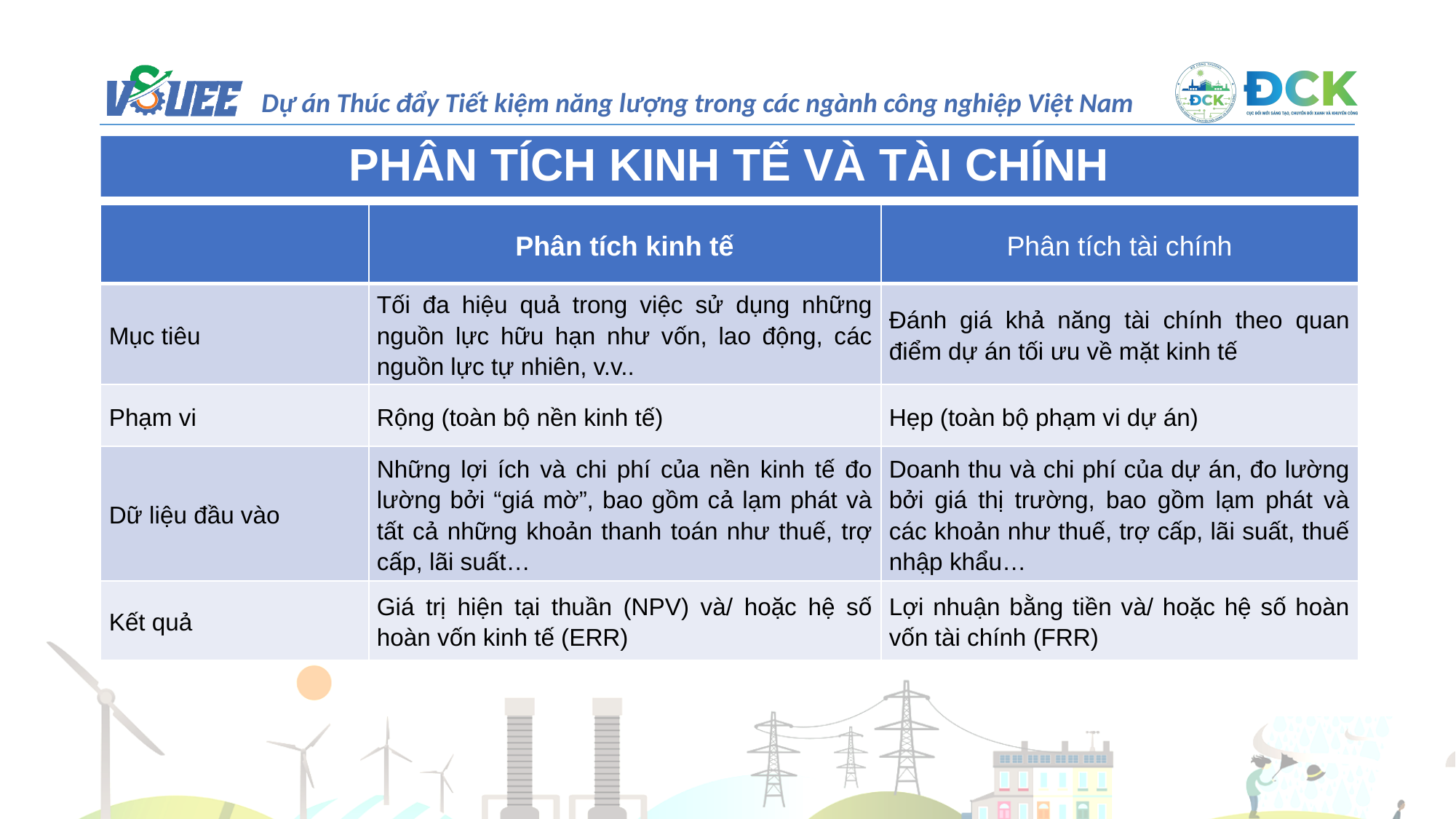

PHÂN TÍCH KINH TẾ VÀ TÀI CHÍNH
|  | Phân tích kinh tế | Phân tích tài chính |
| --- | --- | --- |
| Mục tiêu | Tối đa hiệu quả trong việc sử dụng những nguồn lực hữu hạn như vốn, lao động, các nguồn lực tự nhiên, v.v.. | Đánh giá khả năng tài chính theo quan điểm dự án tối ưu về mặt kinh tế |
| Phạm vi | Rộng (toàn bộ nền kinh tế) | Hẹp (toàn bộ phạm vi dự án) |
| Dữ liệu đầu vào | Những lợi ích và chi phí của nền kinh tế đo lường bởi “giá mờ”, bao gồm cả lạm phát và tất cả những khoản thanh toán như thuế, trợ cấp, lãi suất… | Doanh thu và chi phí của dự án, đo lường bởi giá thị trường, bao gồm lạm phát và các khoản như thuế, trợ cấp, lãi suất, thuế nhập khẩu… |
| Kết quả | Giá trị hiện tại thuần (NPV) và/ hoặc hệ số hoàn vốn kinh tế (ERR) | Lợi nhuận bằng tiền và/ hoặc hệ số hoàn vốn tài chính (FRR) |